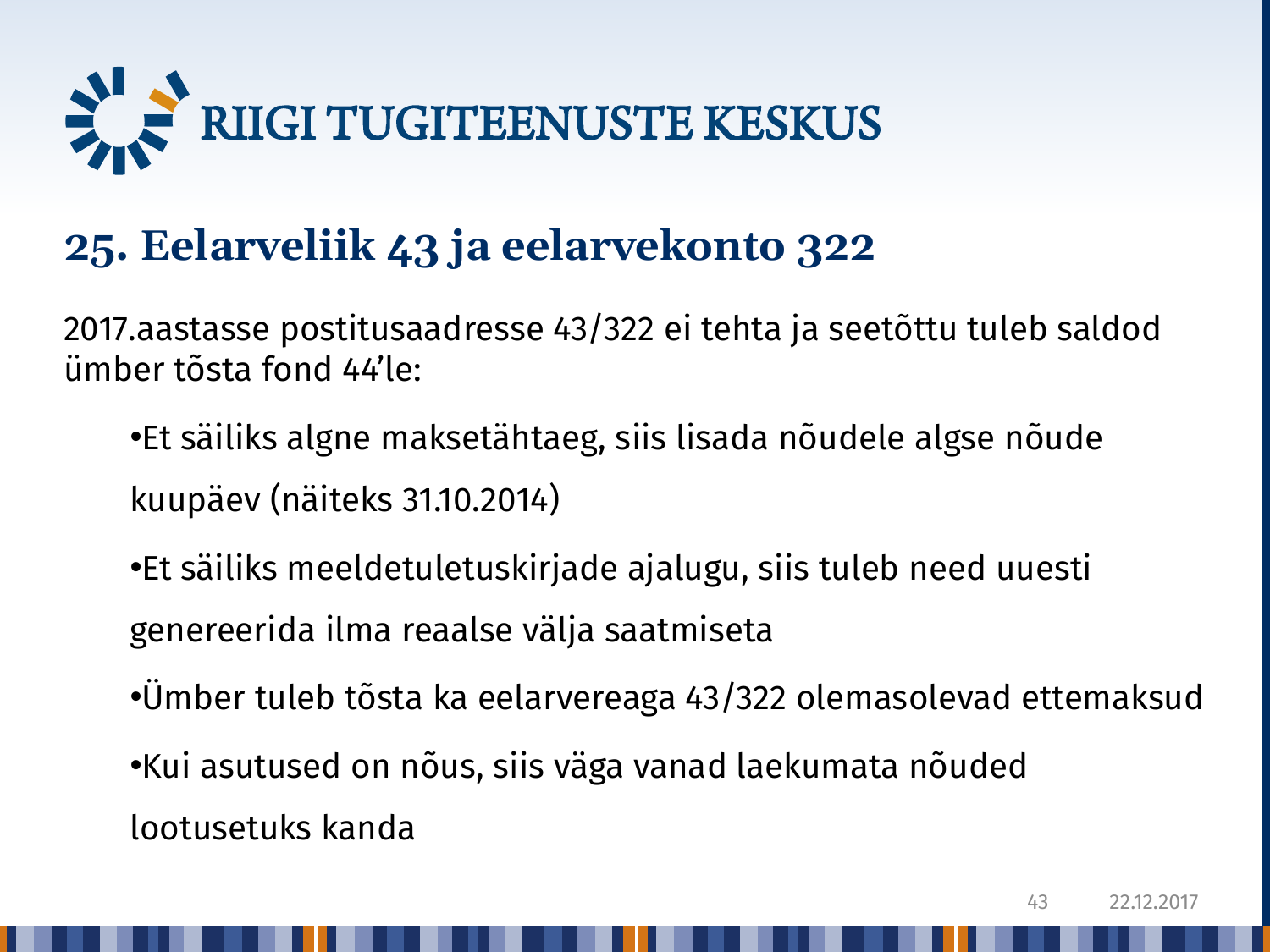

# 25. Eelarveliik 43 ja eelarvekonto 322
2017.aastasse postitusaadresse 43/322 ei tehta ja seetõttu tuleb saldod ümber tõsta fond 44’le:
Et säiliks algne maksetähtaeg, siis lisada nõudele algse nõude kuupäev (näiteks 31.10.2014)
Et säiliks meeldetuletuskirjade ajalugu, siis tuleb need uuesti genereerida ilma reaalse välja saatmiseta
Ümber tuleb tõsta ka eelarvereaga 43/322 olemasolevad ettemaksud
Kui asutused on nõus, siis väga vanad laekumata nõuded lootusetuks kanda

43
22.12.2017